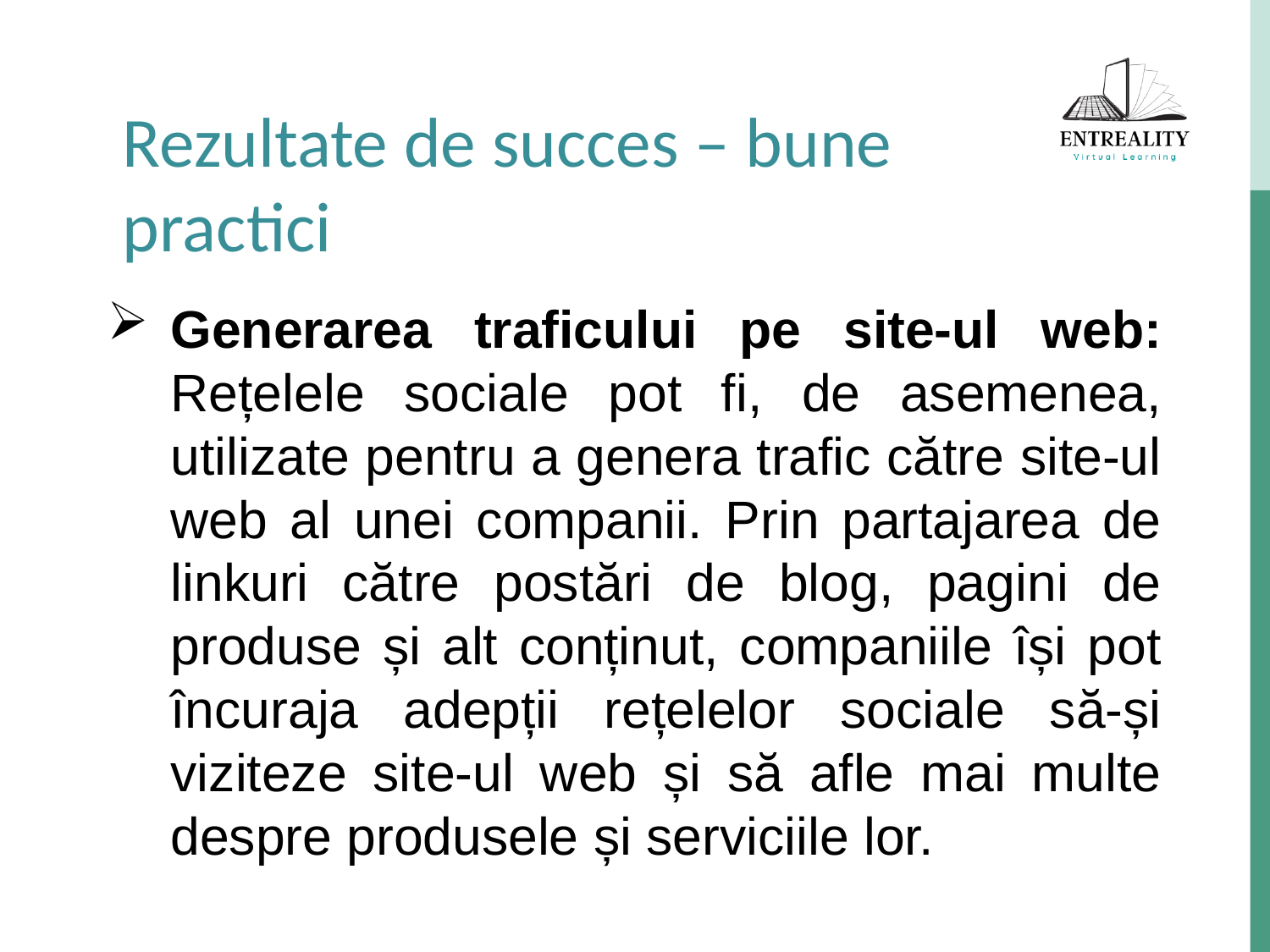

Rezultate de succes – bune practici
Generarea traficului pe site-ul web: Rețelele sociale pot fi, de asemenea, utilizate pentru a genera trafic către site-ul web al unei companii. Prin partajarea de linkuri către postări de blog, pagini de produse și alt conținut, companiile își pot încuraja adepții rețelelor sociale să-și viziteze site-ul web și să afle mai multe despre produsele și serviciile lor.